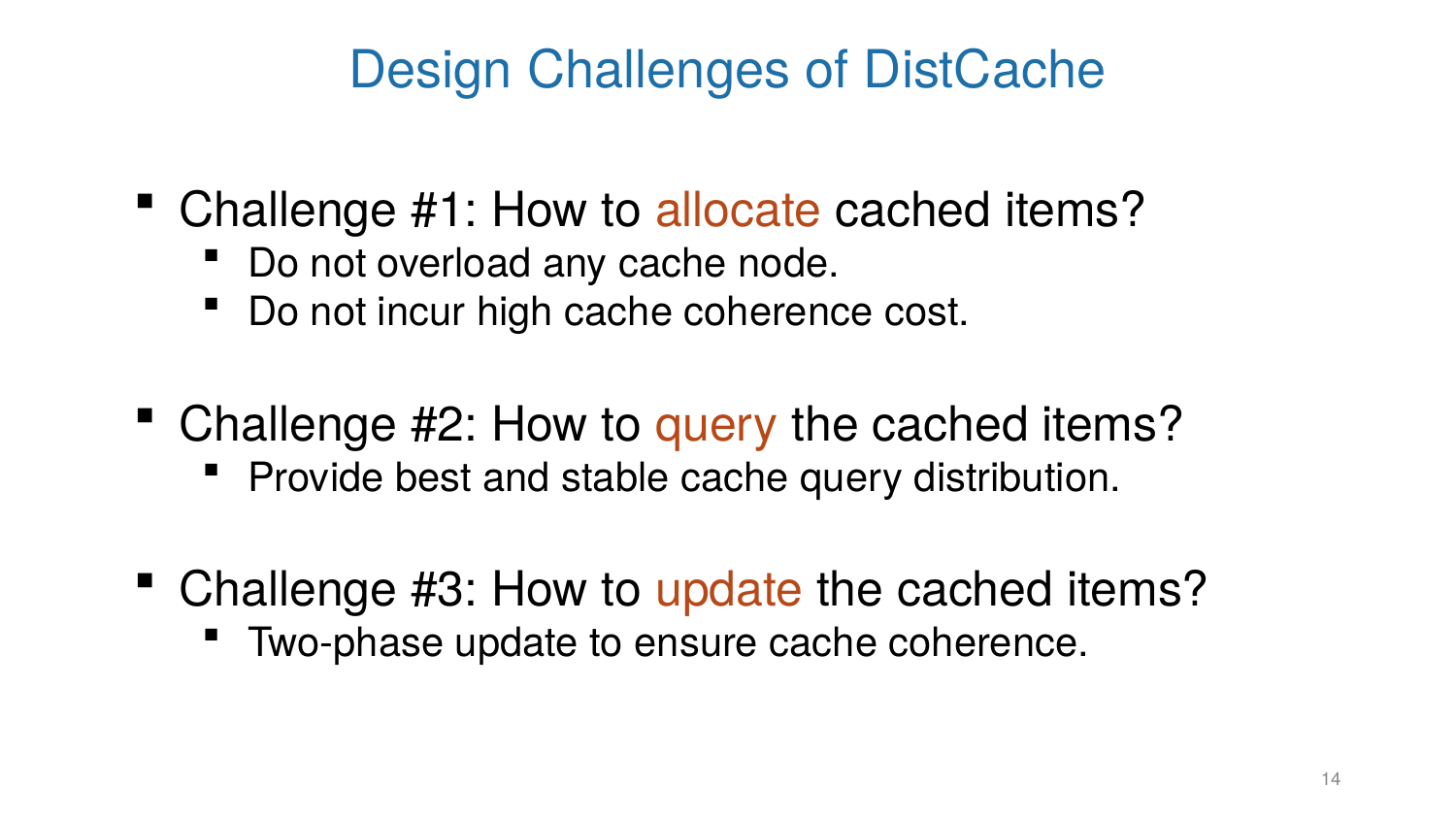

# Design Challenges of DistCache
Challenge #1: How to allocate cached items?
Do not overload any cache node.
Do not incur high cache coherence cost.
Challenge #2: How to query the cached items?
Provide best and stable cache query distribution.
Challenge #3: How to update the cached items?
Two-phase update to ensure cache coherence.
14